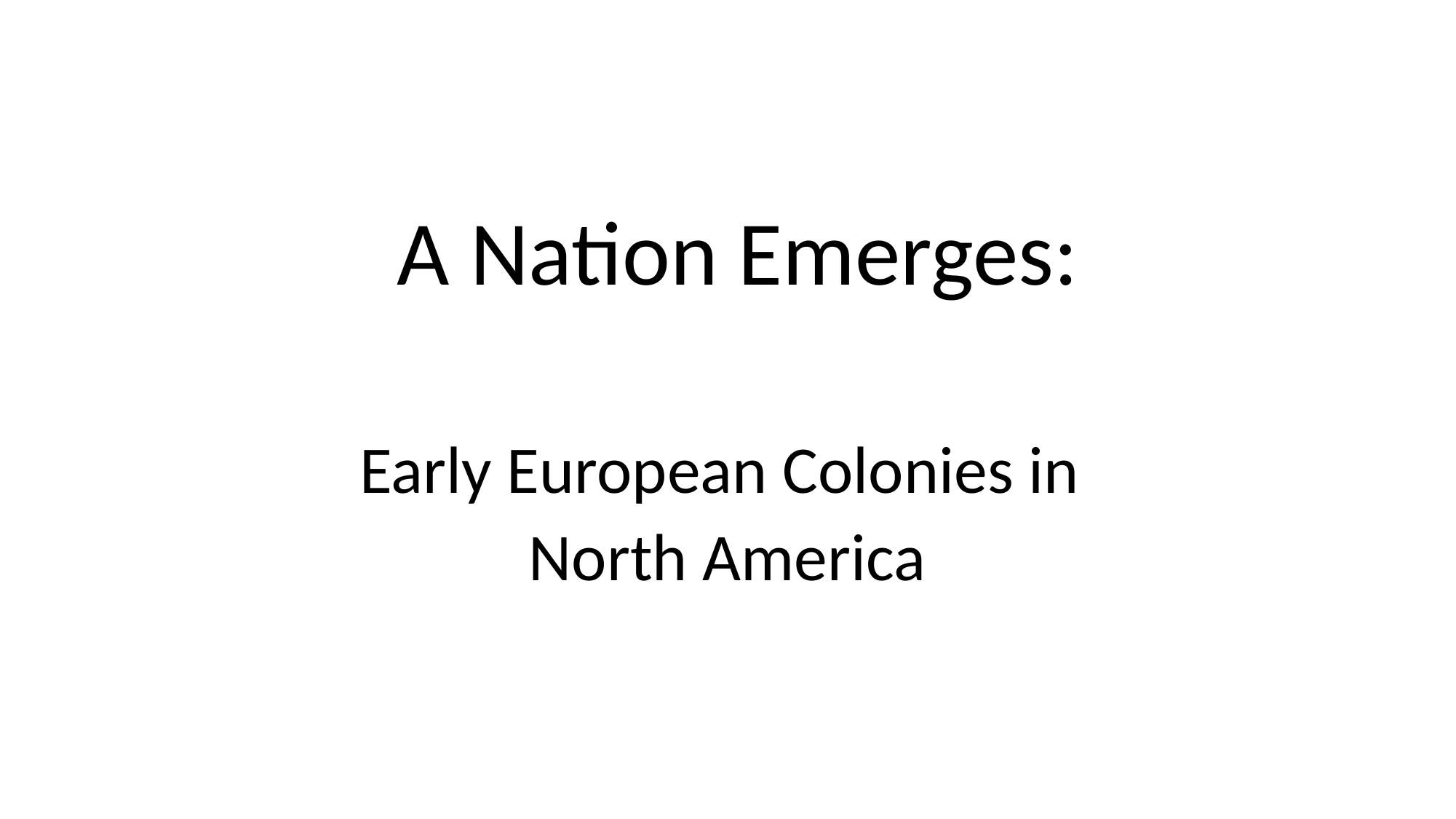

# A Nation Emerges:
Early European Colonies in
North America